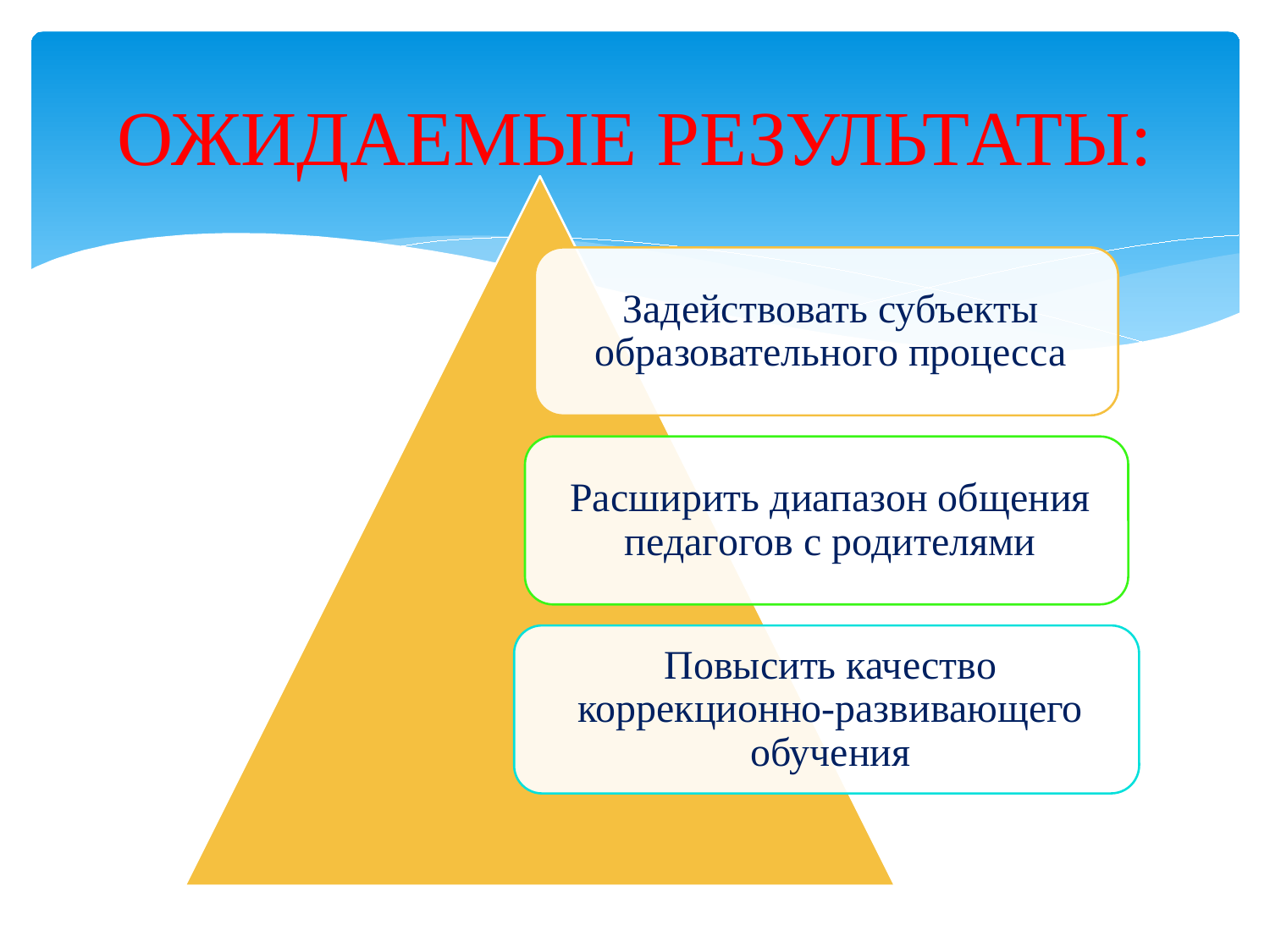

# ОЖИДАЕМЫЕ РЕЗУЛЬТАТЫ:
Задействовать субъекты образовательного процесса
Расширить диапазон общения педагогов с родителями
Повысить качество коррекционно-развивающего обучения